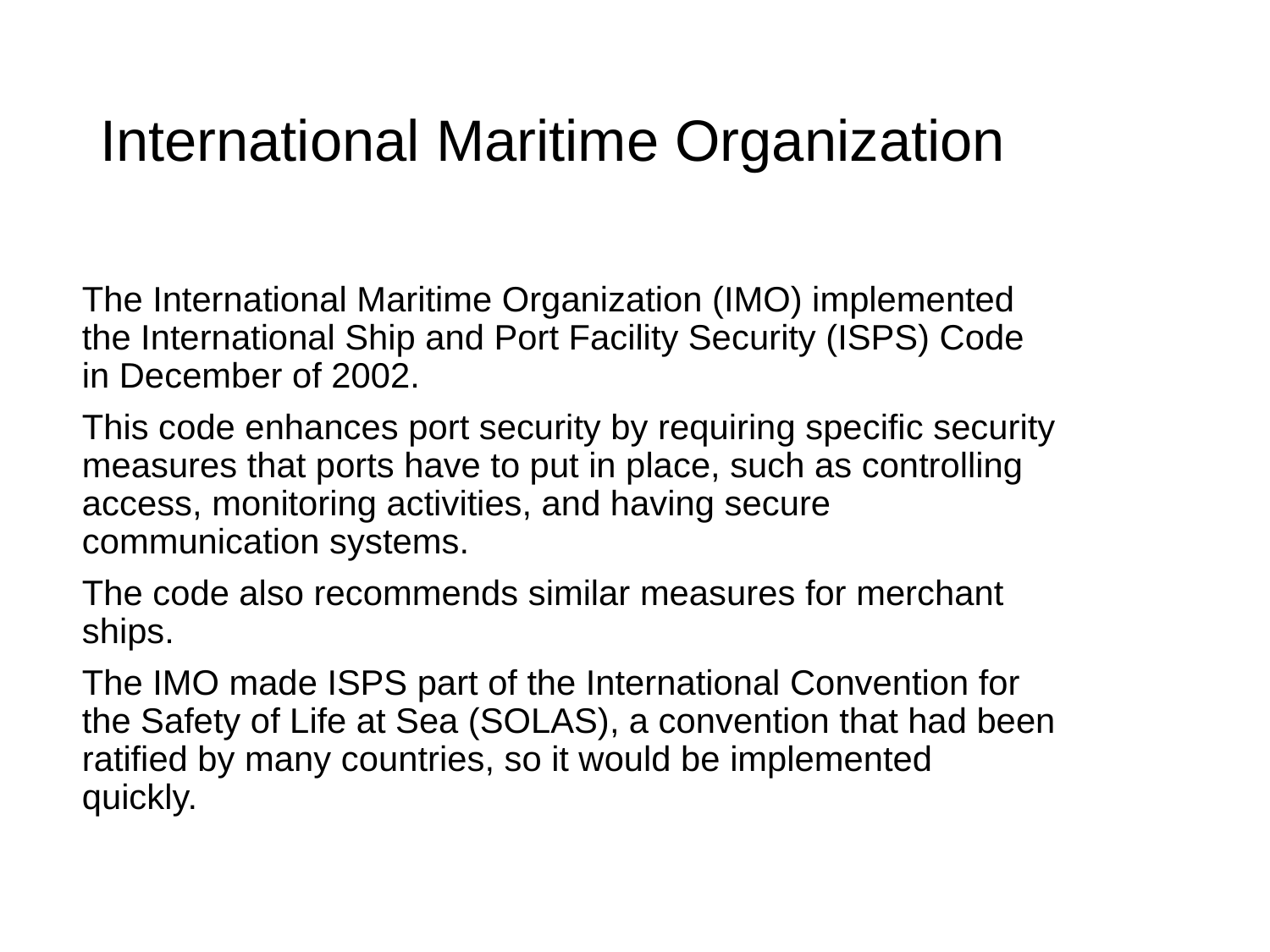

# International Maritime Organization
The International Maritime Organization (IMO) implemented the International Ship and Port Facility Security (ISPS) Code in December of 2002.
This code enhances port security by requiring specific security measures that ports have to put in place, such as controlling access, monitoring activities, and having secure communication systems.
The code also recommends similar measures for merchant ships.
The IMO made ISPS part of the International Convention for the Safety of Life at Sea (SOLAS), a convention that had been ratified by many countries, so it would be implemented quickly.